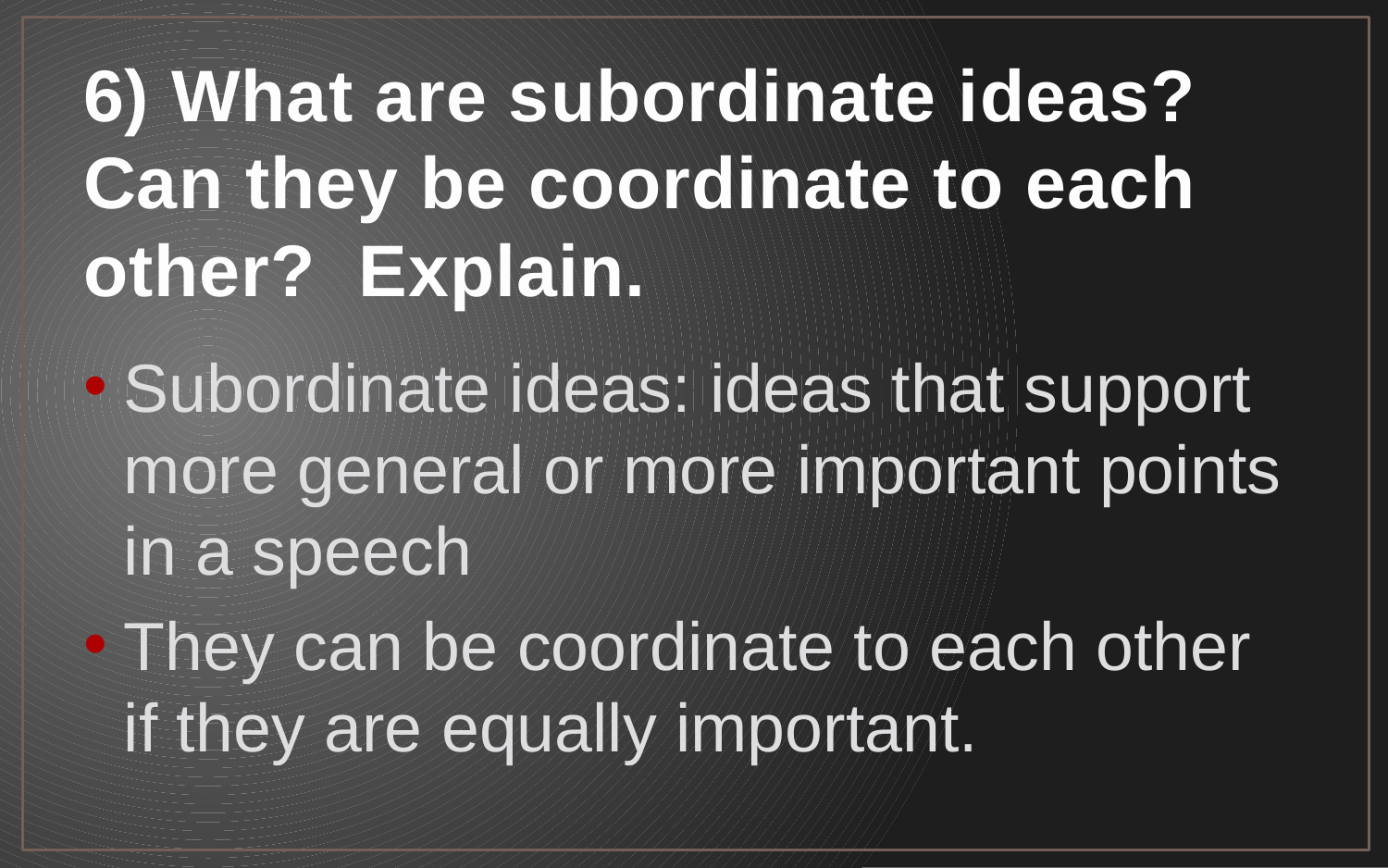

# 6) What are subordinate ideas?  Can they be coordinate to each other?  Explain.
Subordinate ideas: ideas that support more general or more important points in a speech
They can be coordinate to each other if they are equally important.